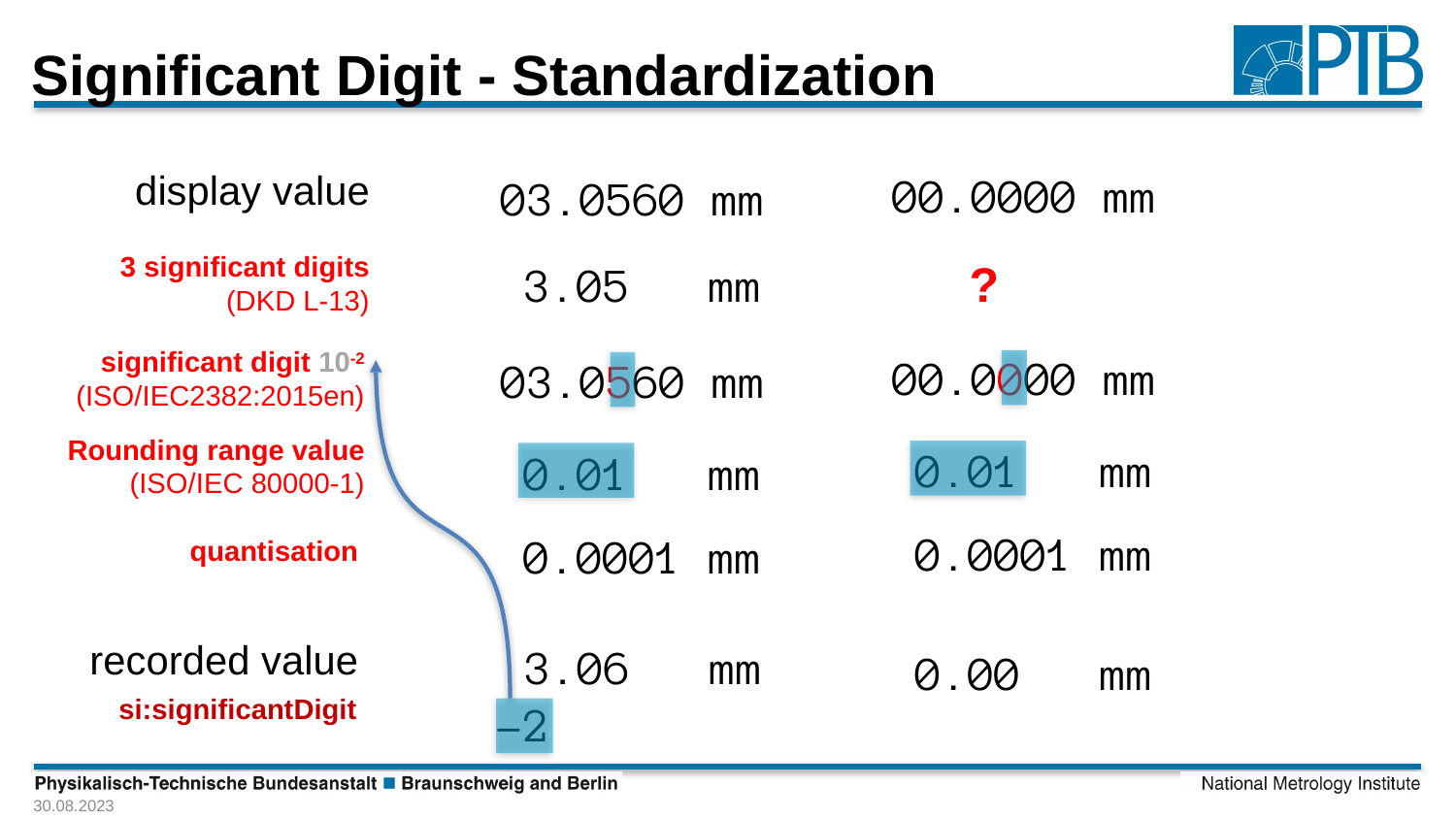

# Significant Digit - Standardization
00.0000 mm
display value
03.0560 mm
3 significant digits
(DKD L-13)
 3.05   mm
?
significant digit 10-2
(ISO/IEC2382:2015en)
00.0000 mm
03.0560 mm

Rounding range value
(ISO/IEC 80000-1)
 0.01   mm
 0.01   mm

 0.0001 mm
 0.0001 mm
quantisation
recorded value
 3.06   mm
 0.00   mm
si:significantDigit
-2

30.08.2023